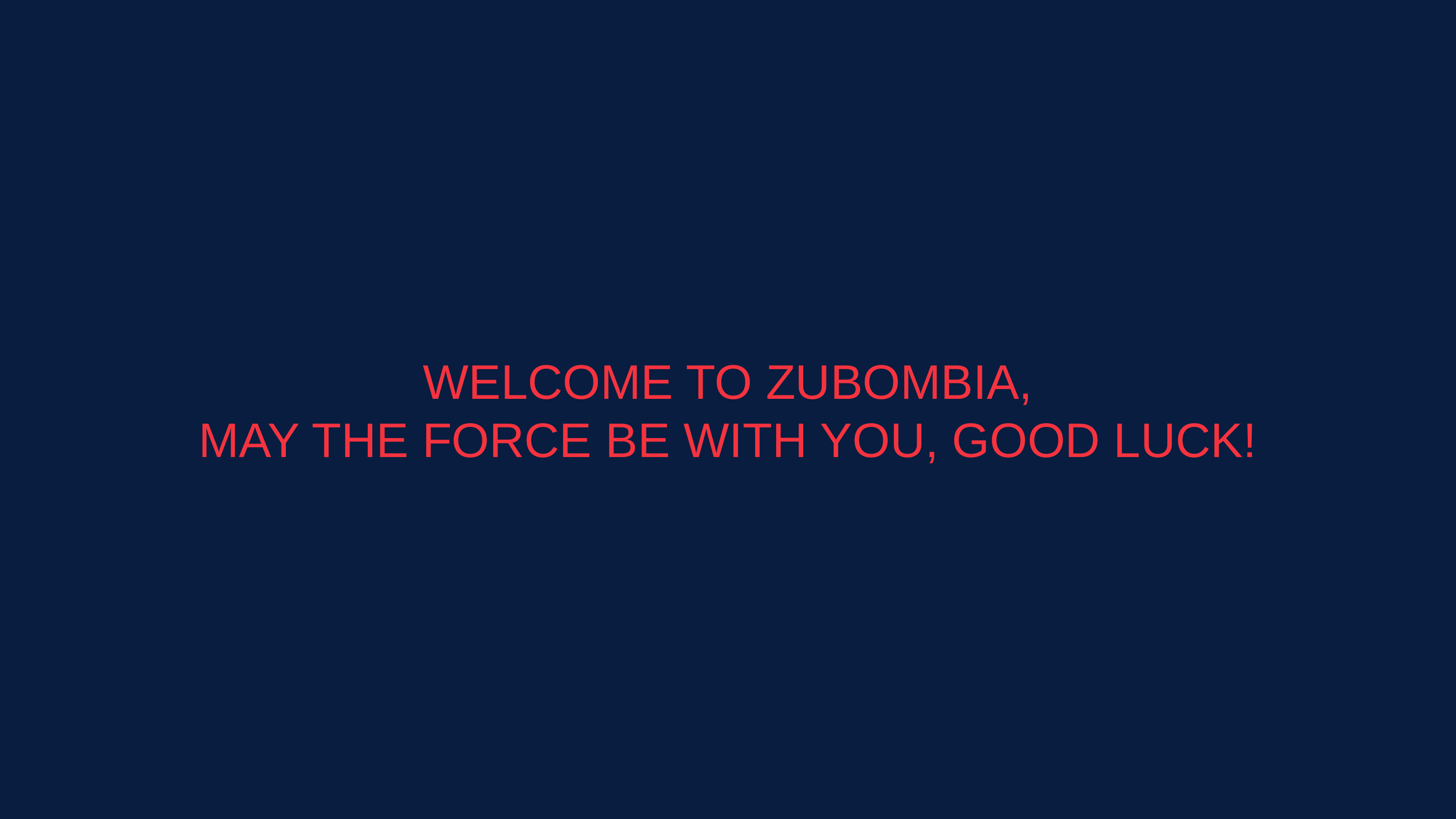

WELCOME TO ZUBOMBIA,
MAY THE FORCE BE WITH YOU, GOOD LUCK!